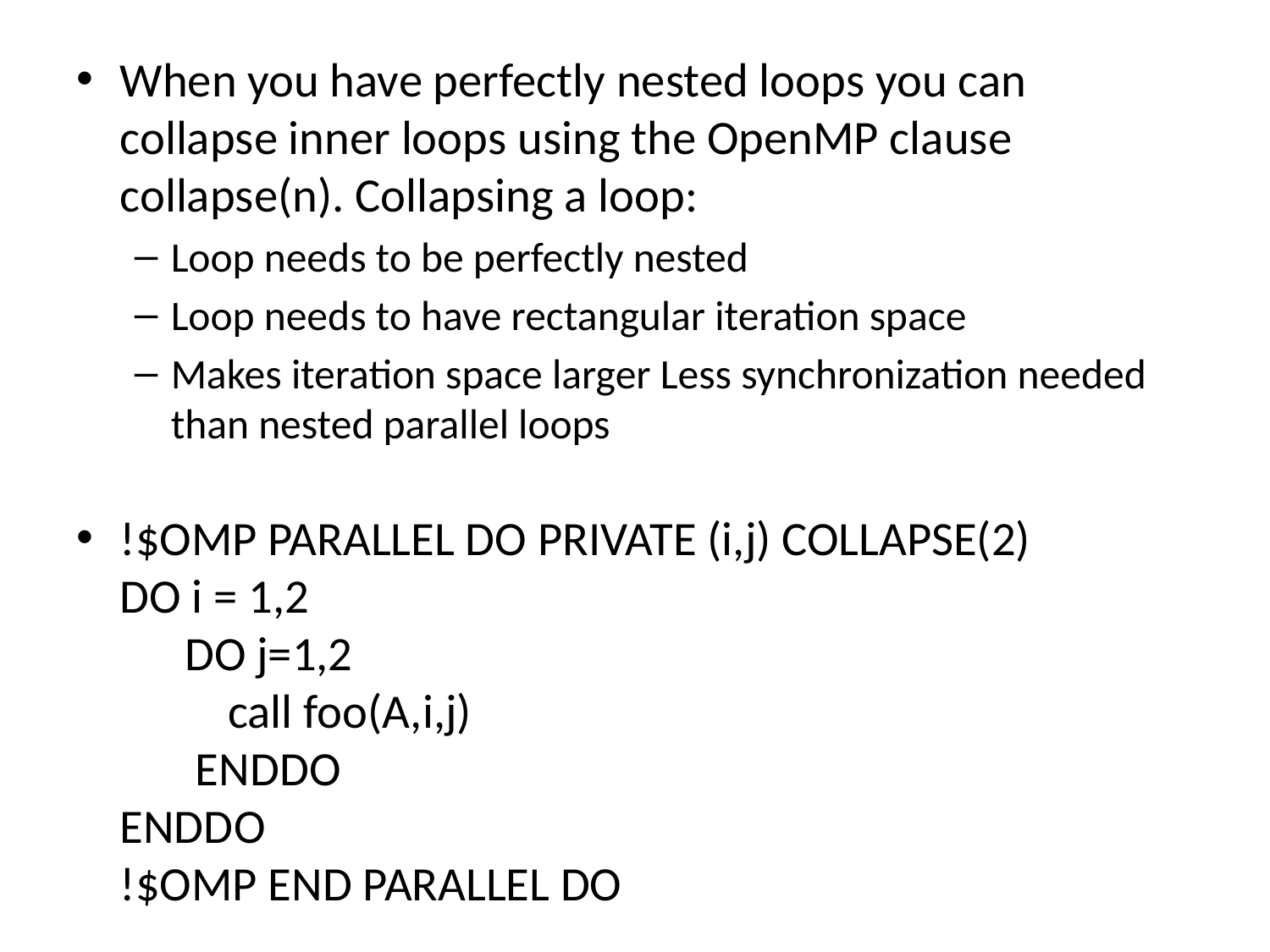

When you have perfectly nested loops you can collapse inner loops using the OpenMP clause collapse(n). Collapsing a loop:
Loop needs to be perfectly nested
Loop needs to have rectangular iteration space
Makes iteration space larger Less synchronization needed than nested parallel loops
!$OMP PARALLEL DO PRIVATE (i,j) COLLAPSE(2)
DO i = 1,2
      DO j=1,2
          call foo(A,i,j)
       ENDDO
ENDDO
!$OMP END PARALLEL DO